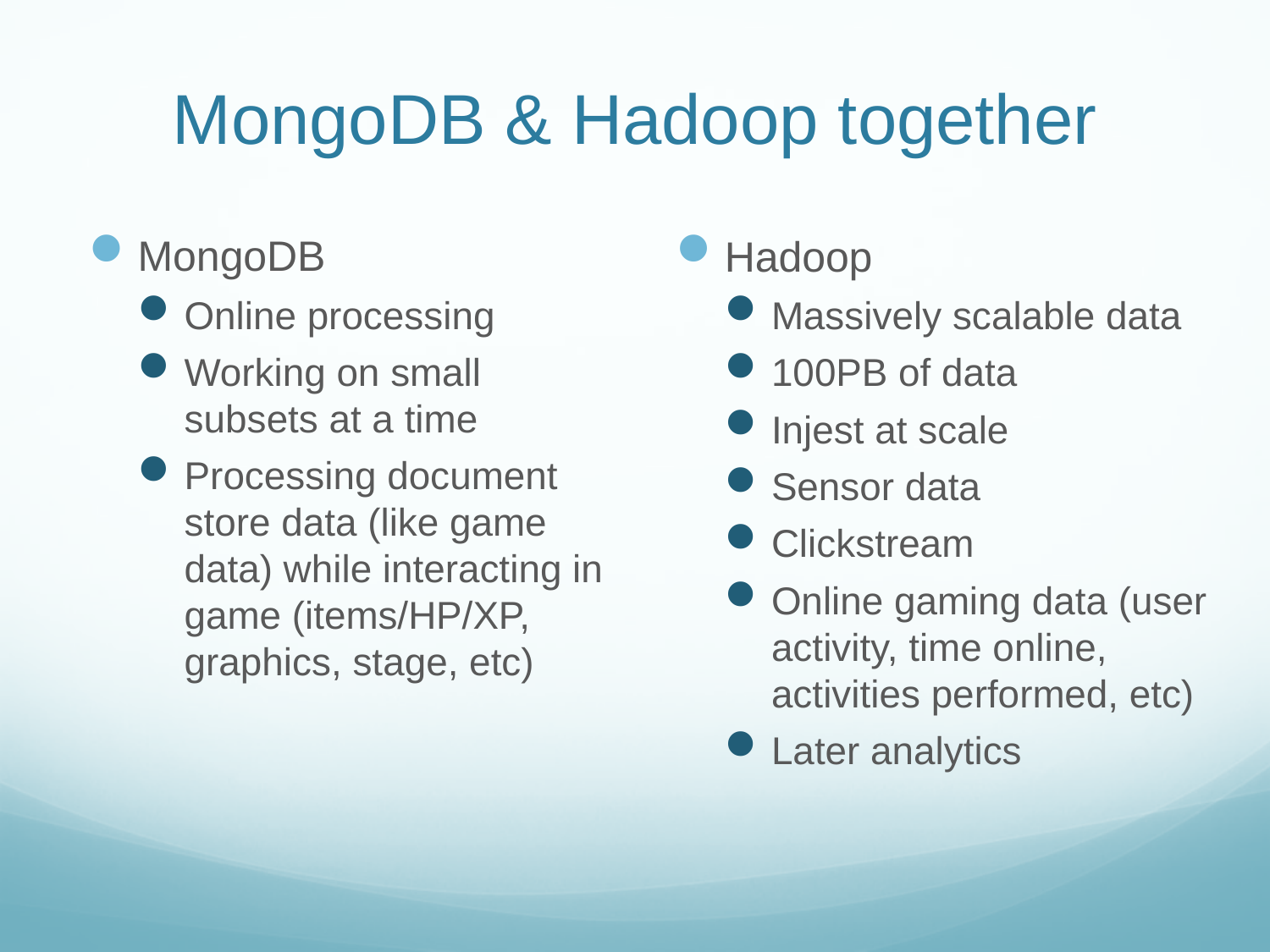

# MongoDB & Hadoop together
MongoDB
Online processing
Working on small subsets at a time
Processing document store data (like game data) while interacting in game (items/HP/XP, graphics, stage, etc)
Hadoop
Massively scalable data
100PB of data
Injest at scale
Sensor data
Clickstream
Online gaming data (user activity, time online, activities performed, etc)
Later analytics